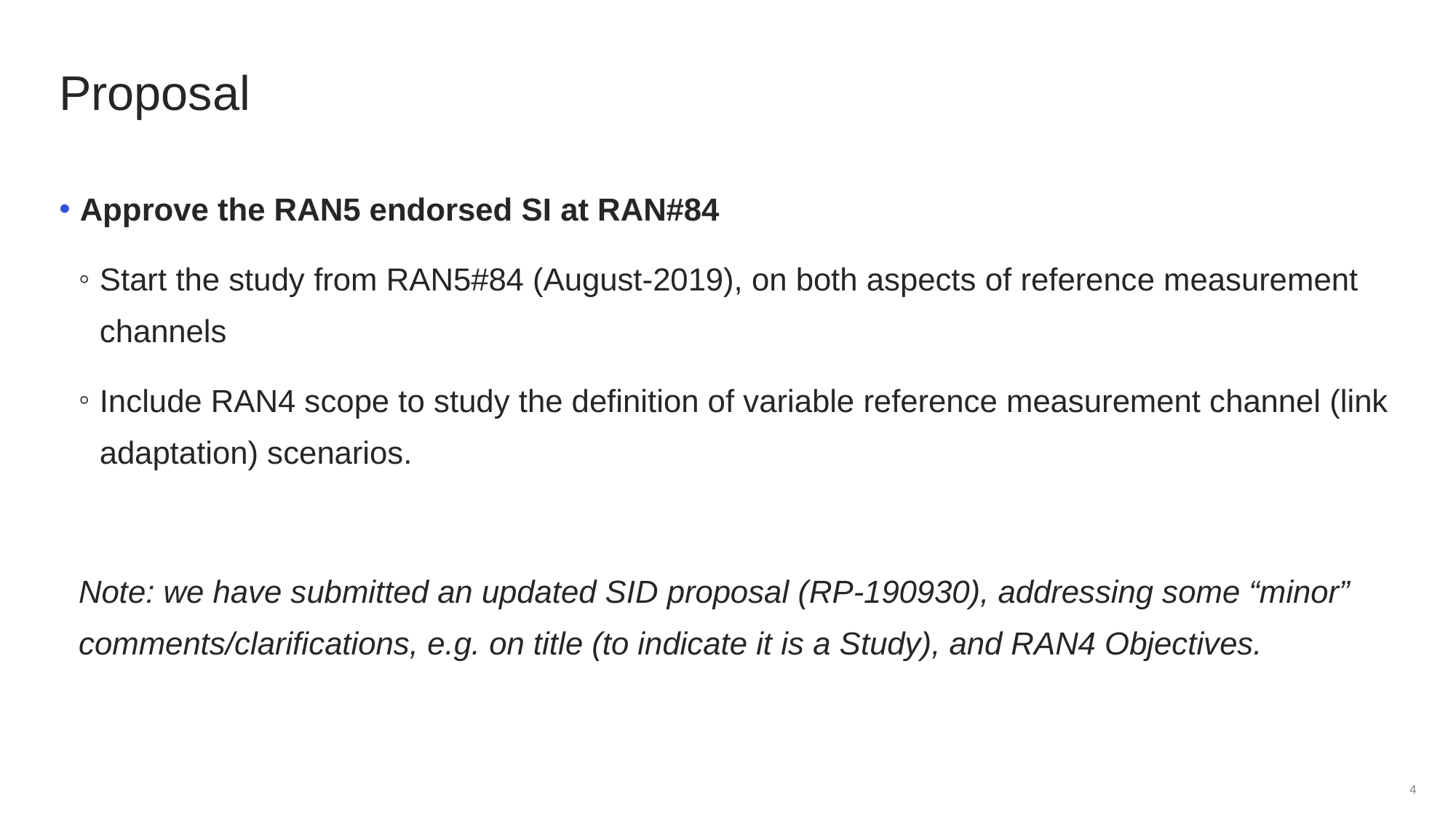

# Proposal
Approve the RAN5 endorsed SI at RAN#84
Start the study from RAN5#84 (August-2019), on both aspects of reference measurement channels
Include RAN4 scope to study the definition of variable reference measurement channel (link adaptation) scenarios.

Note: we have submitted an updated SID proposal (RP-190930), addressing some “minor” comments/clarifications, e.g. on title (to indicate it is a Study), and RAN4 Objectives.